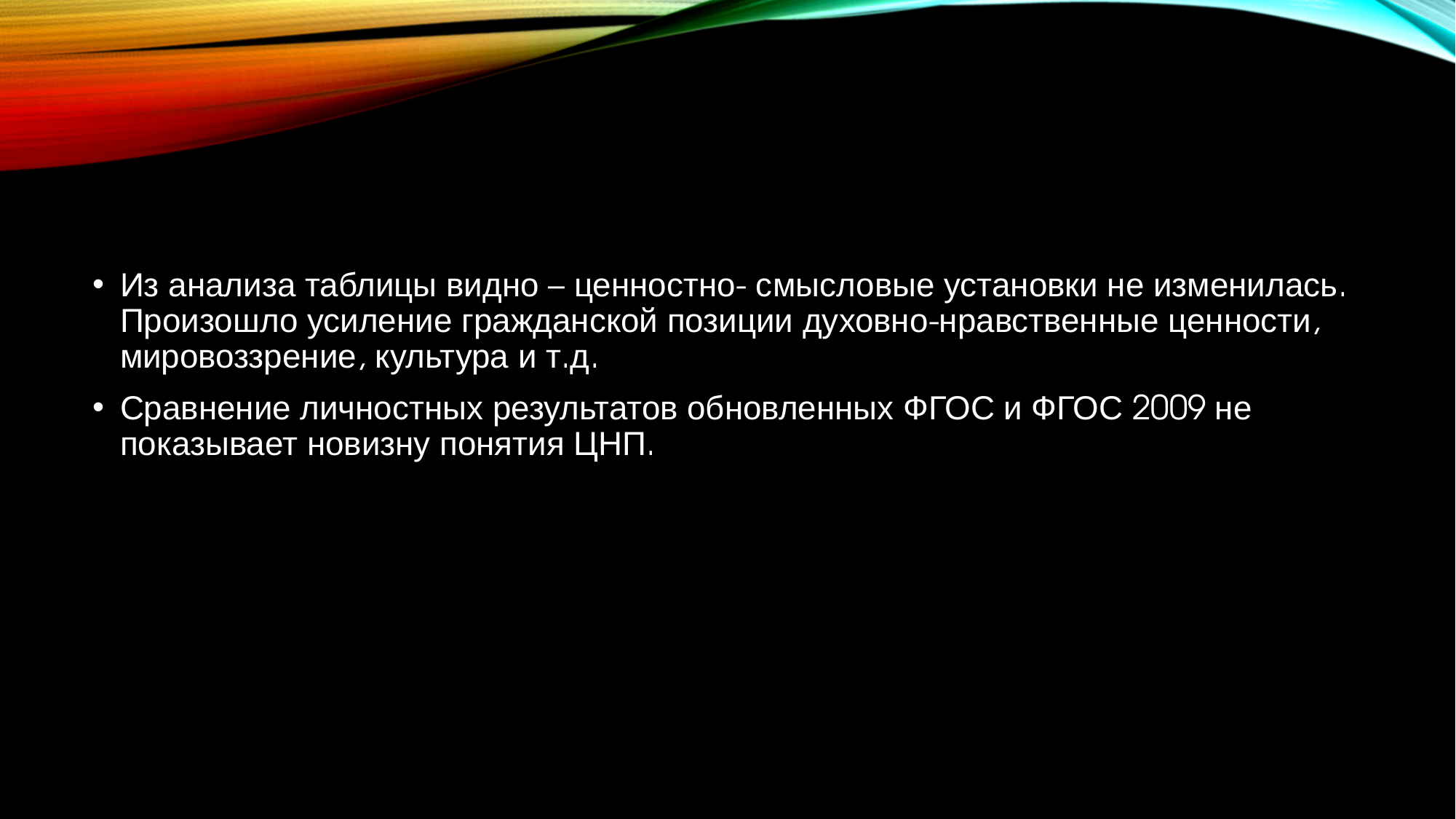

#
Из анализа таблицы видно – ценностно- смысловые установки не изменилась. Произошло усиление гражданской позиции духовно-нравственные ценности, мировоззрение, культура и т.д.
Сравнение личностных результатов обновленных ФГОС и ФГОС 2009 не показывает новизну понятия ЦНП.